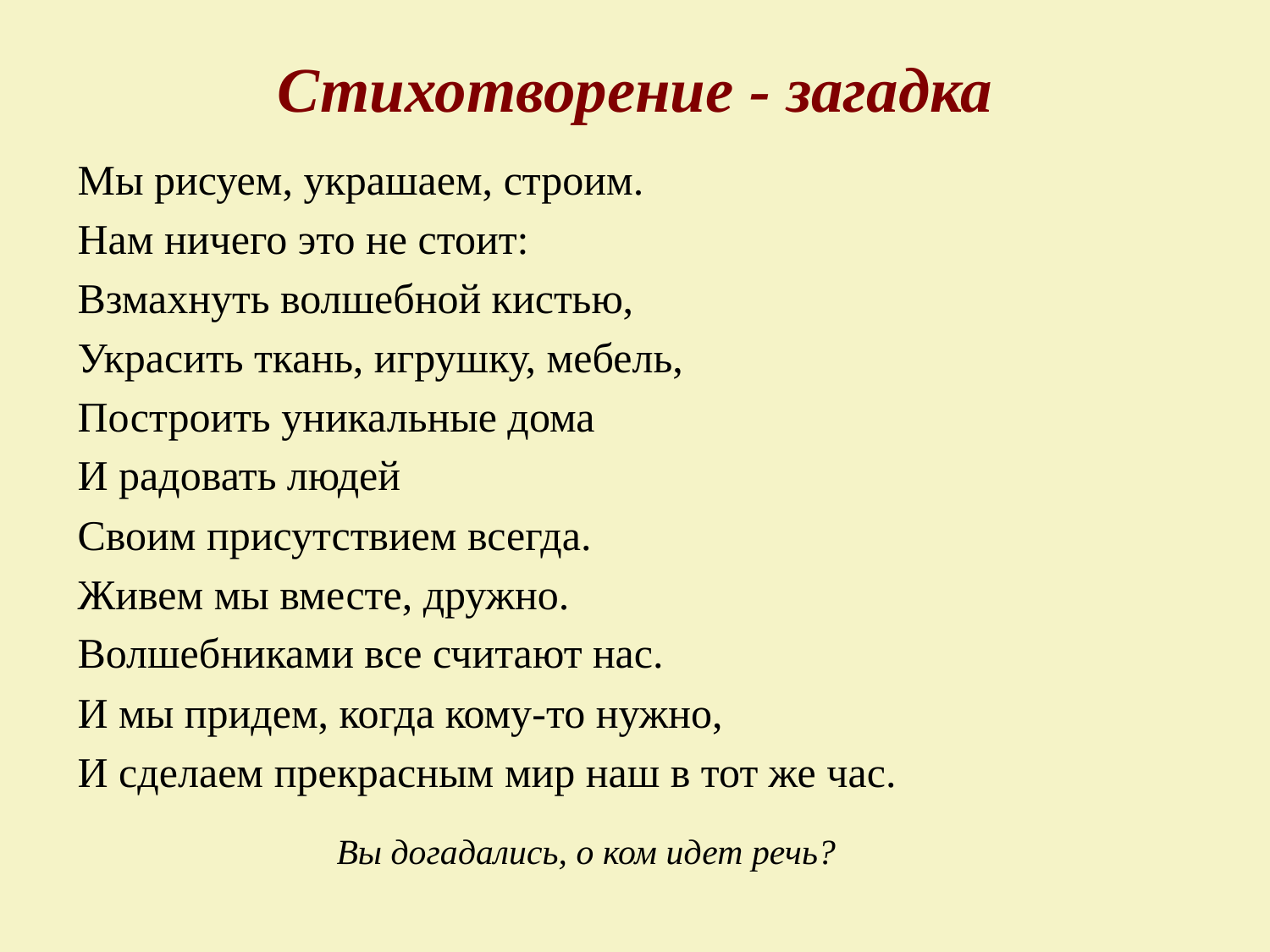

# Стихотворение - загадка
Мы рисуем, украшаем, строим.
Нам ничего это не стоит:
Взмахнуть волшебной кистью,
Украсить ткань, игрушку, мебель,
Построить уникальные дома
И радовать людей
Своим присутствием всегда.
Живем мы вместе, дружно.
Волшебниками все считают нас.
И мы придем, когда кому-то нужно,
И сделаем прекрасным мир наш в тот же час.
Вы догадались, о ком идет речь?